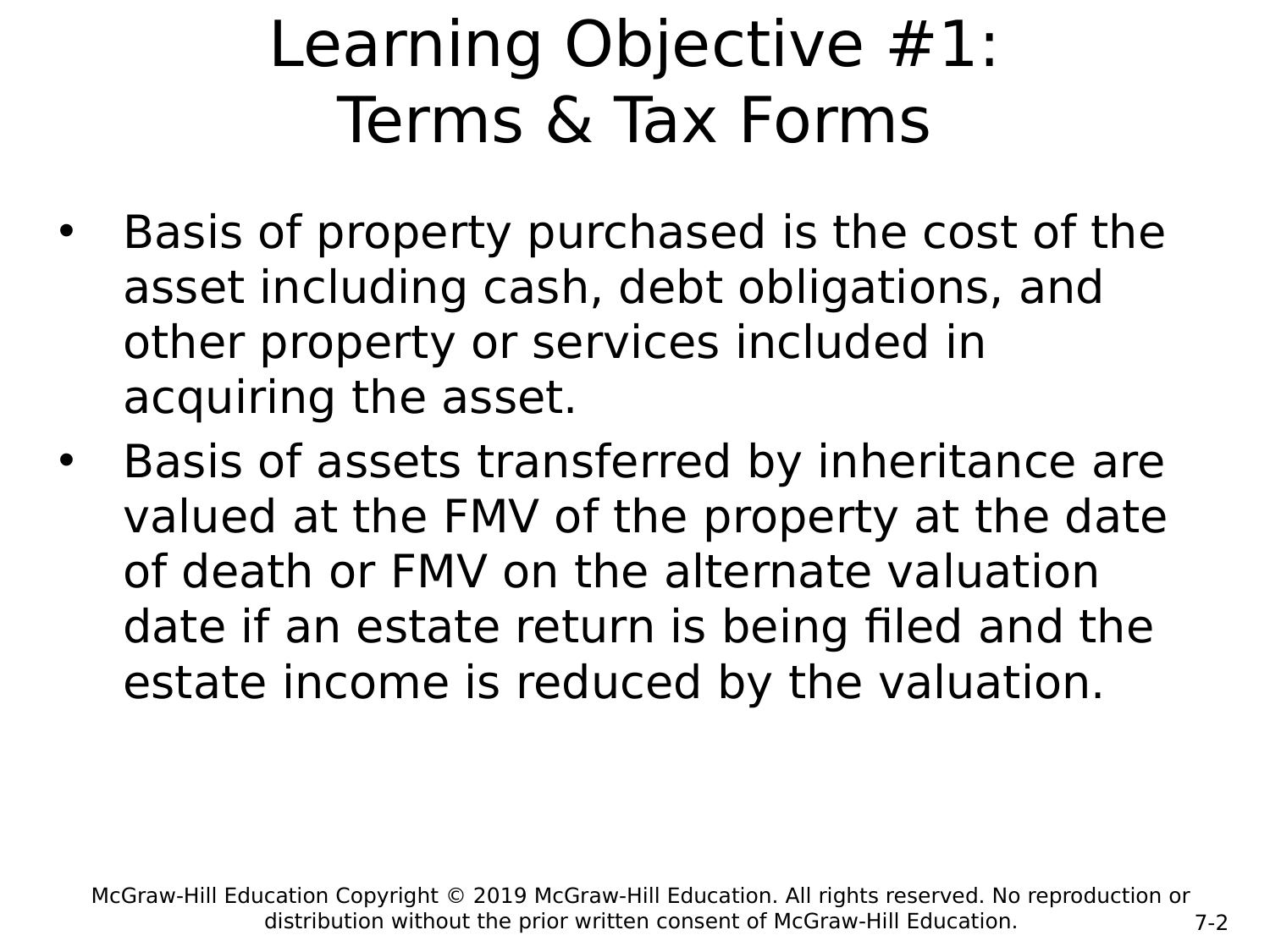

# Learning Objective #1: Terms & Tax Forms
Basis of property purchased is the cost of the asset including cash, debt obligations, and other property or services included in acquiring the asset.
Basis of assets transferred by inheritance are valued at the FMV of the property at the date of death or FMV on the alternate valuation date if an estate return is being filed and the estate income is reduced by the valuation.
McGraw-Hill Education Copyright © 2019 McGraw-Hill Education. All rights reserved. No reproduction or distribution without the prior written consent of McGraw-Hill Education.
7-2